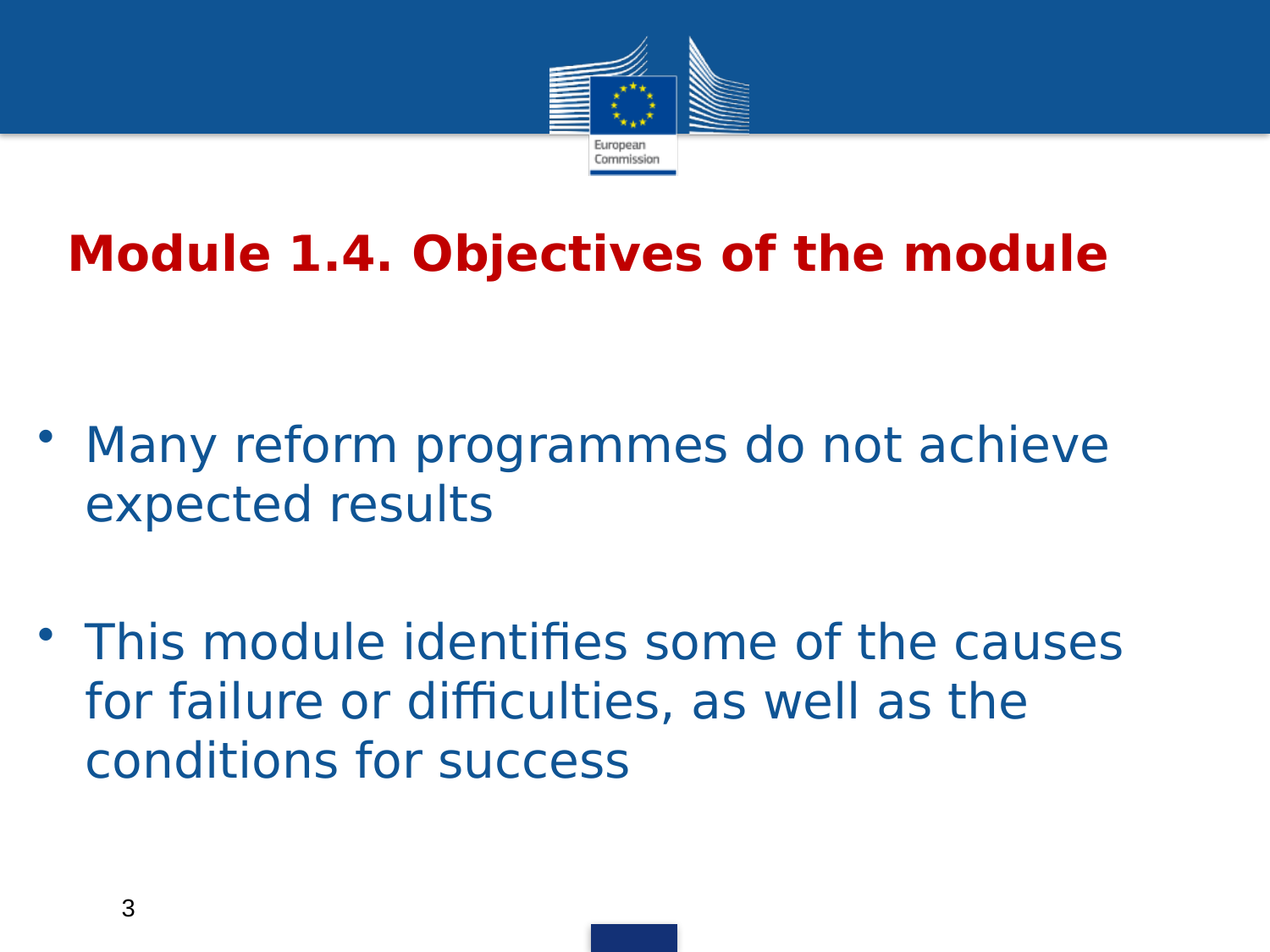

# Module 1.4. Objectives of the module

Many reform programmes do not achieve expected results

This module identifies some of the causes for failure or difficulties, as well as the conditions for success

3